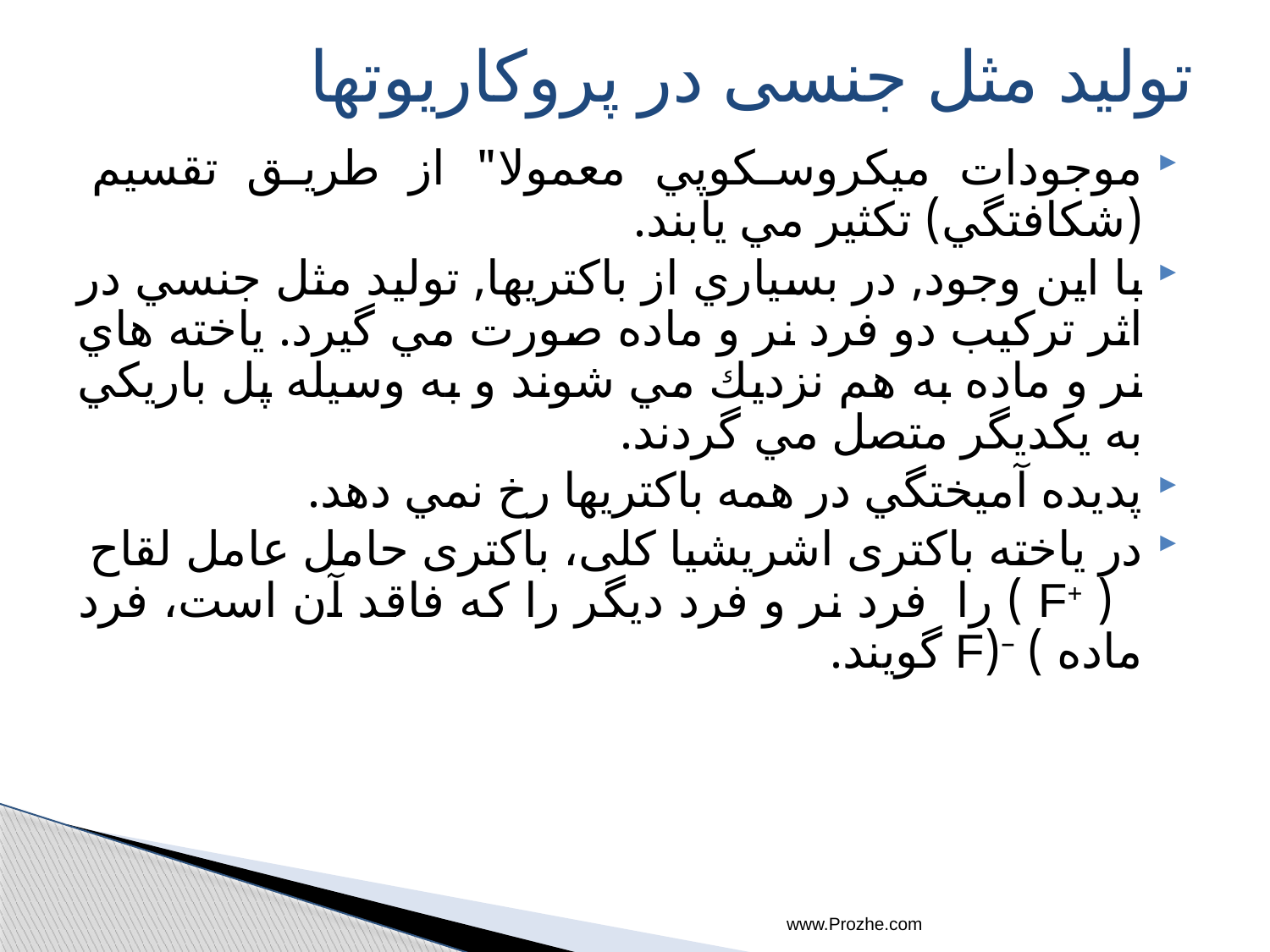

# تولید مثل جنسی در پروکاریوتها
موجودات ميكروسكوپي معمولا" از طريق تقسيم (شكافتگي) تكثير مي يابند.
با اين وجود, در بسياري از باكتريها, توليد مثل جنسي در اثر تركيب دو فرد نر و ماده صورت مي گيرد. ياخته هاي نر و ماده به هم نزديك مي شوند و به وسيله پل باريكي به يكديگر متصل مي گردند.
پديده آميختگي در همه باكتريها رخ نمي دهد.
در ياخته باكتری اشریشیا کلی، باکتری حامل عامل لقاح    ( +F ) را  فرد نر و فرد ديگر را كه فاقد آن است، فرد ماده ) –(F گويند.
www.Prozhe.com